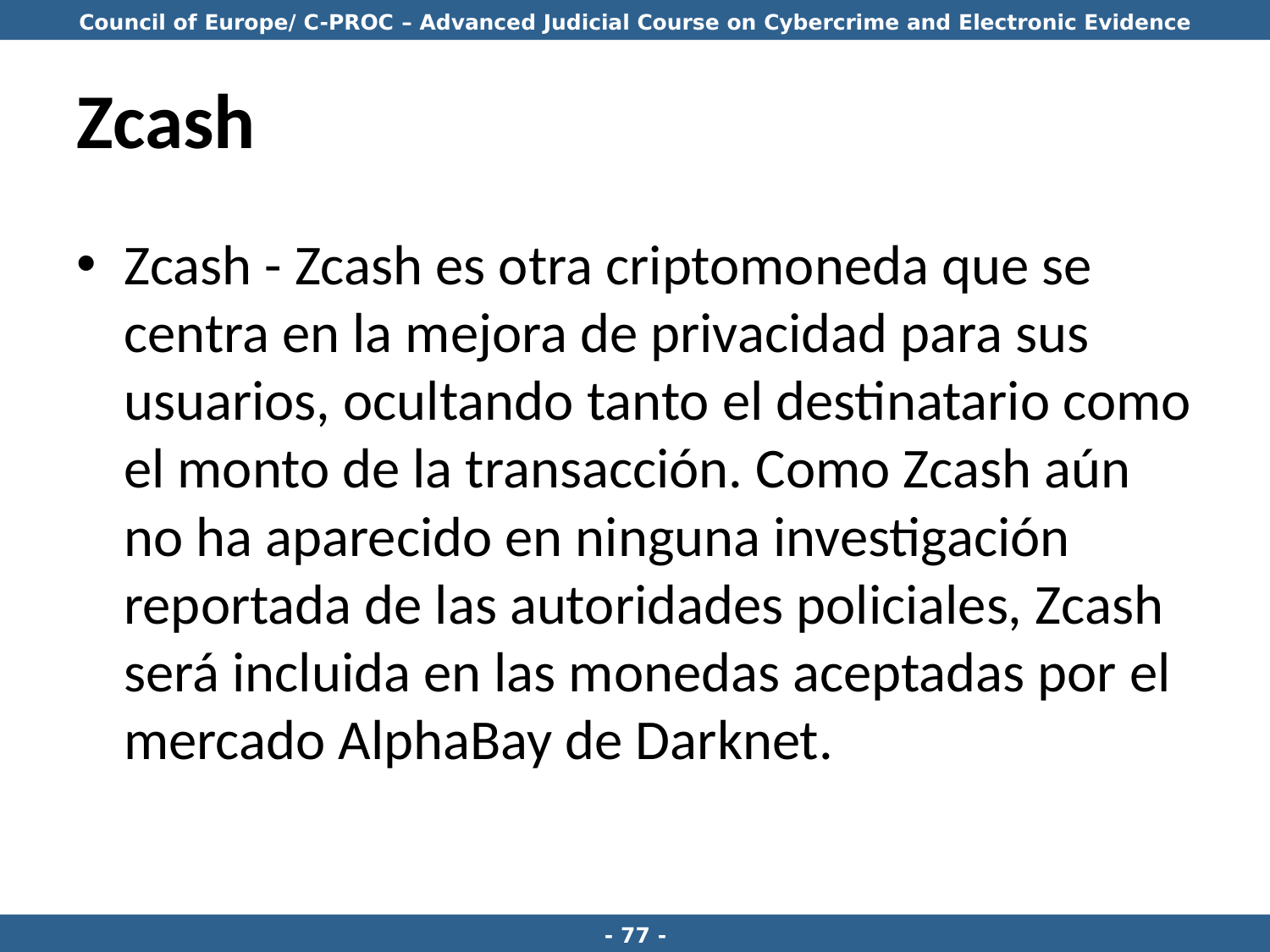

# Zcash
Zcash - Zcash es otra criptomoneda que se centra en la mejora de privacidad para sus usuarios, ocultando tanto el destinatario como el monto de la transacción. Como Zcash aún no ha aparecido en ninguna investigación reportada de las autoridades policiales, Zcash será incluida en las monedas aceptadas por el mercado AlphaBay de Darknet.